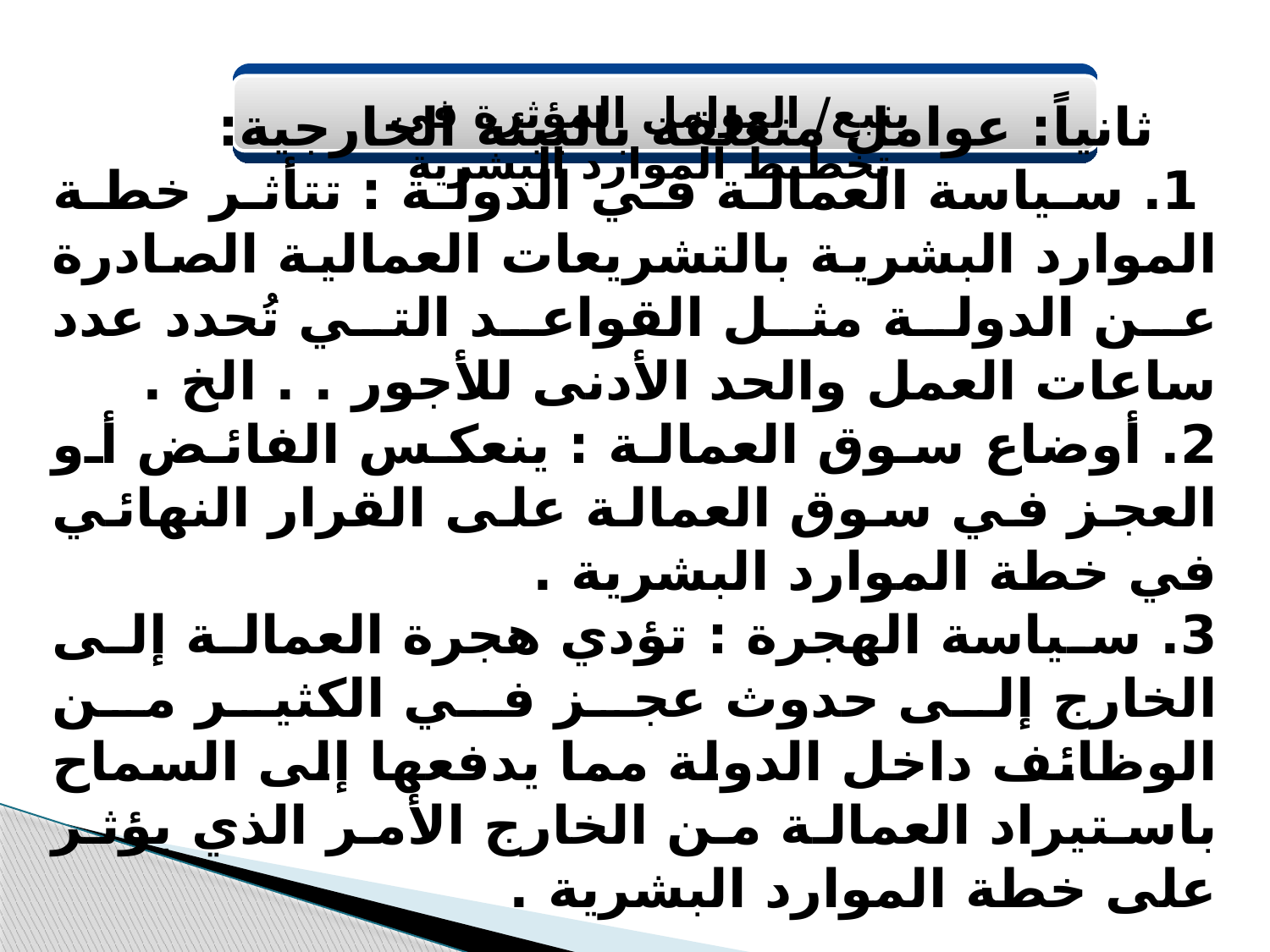

يتبع/ العوامل المؤثرة في تخطيط الموارد البشرية
ثانياً: عوامل متعلقة بالبيئة الخارجية:
 1. سياسة العمالة في الدولة : تتأثر خطة الموارد البشرية بالتشريعات العمالية الصادرة عن الدولة مثل القواعد التي تُحدد عدد ساعات العمل والحد الأدنى للأجور . . الخ .
2. أوضاع سوق العمالة : ينعكس الفائض أو العجز في سوق العمالة على القرار النهائي في خطة الموارد البشرية .
3. سياسة الهجرة : تؤدي هجرة العمالة إلى الخارج إلى حدوث عجز في الكثير من الوظائف داخل الدولة مما يدفعها إلى السماح باستيراد العمالة من الخارج الأمر الذي يؤثر على خطة الموارد البشرية .